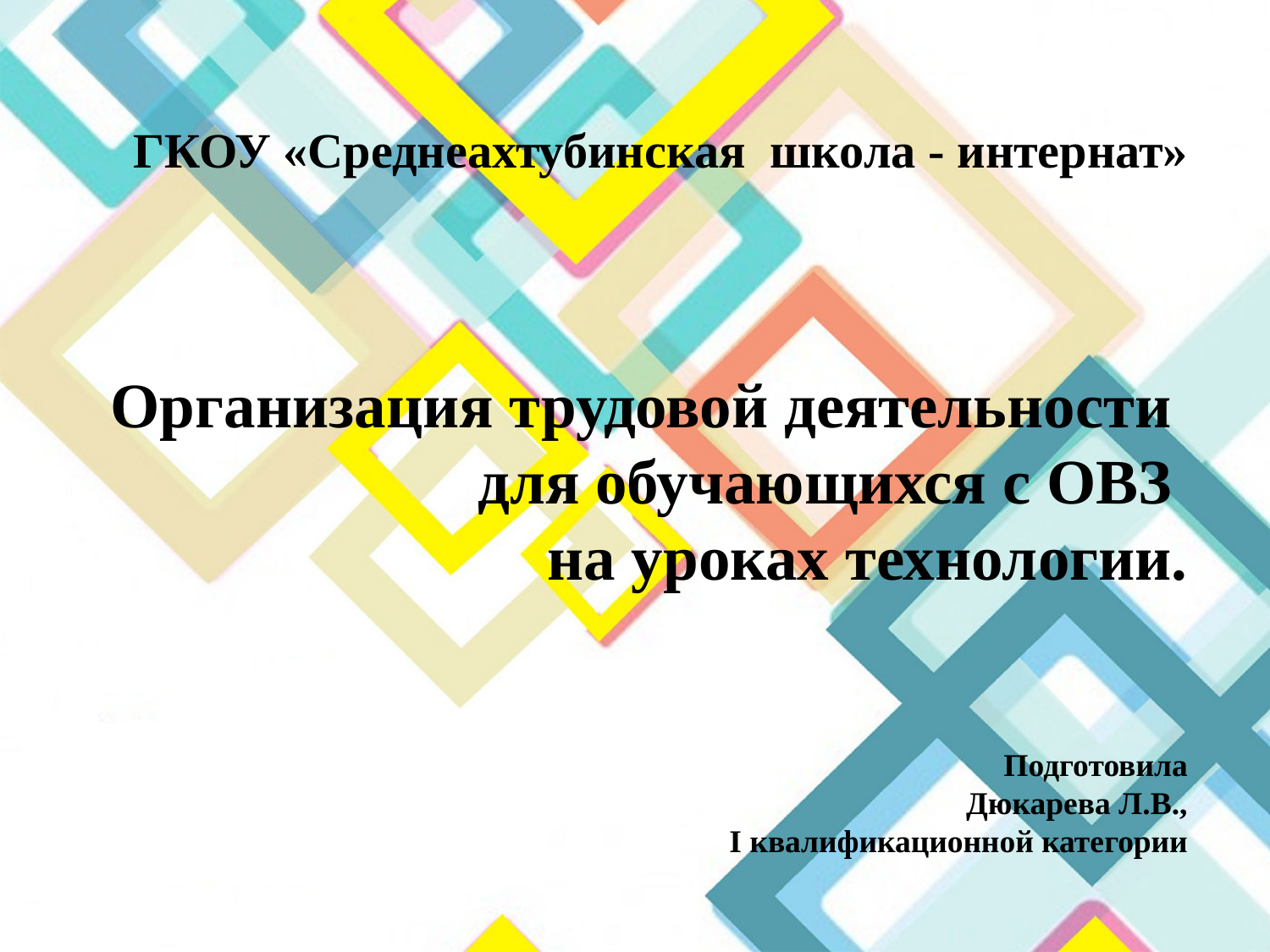

# ГКОУ «Среднеахтубинская  школа - интернат» Организация трудовой деятельности  для обучающихся с ОВЗ на уроках технологии. Подготовила Дюкарева Л.В., I квалификационной категории